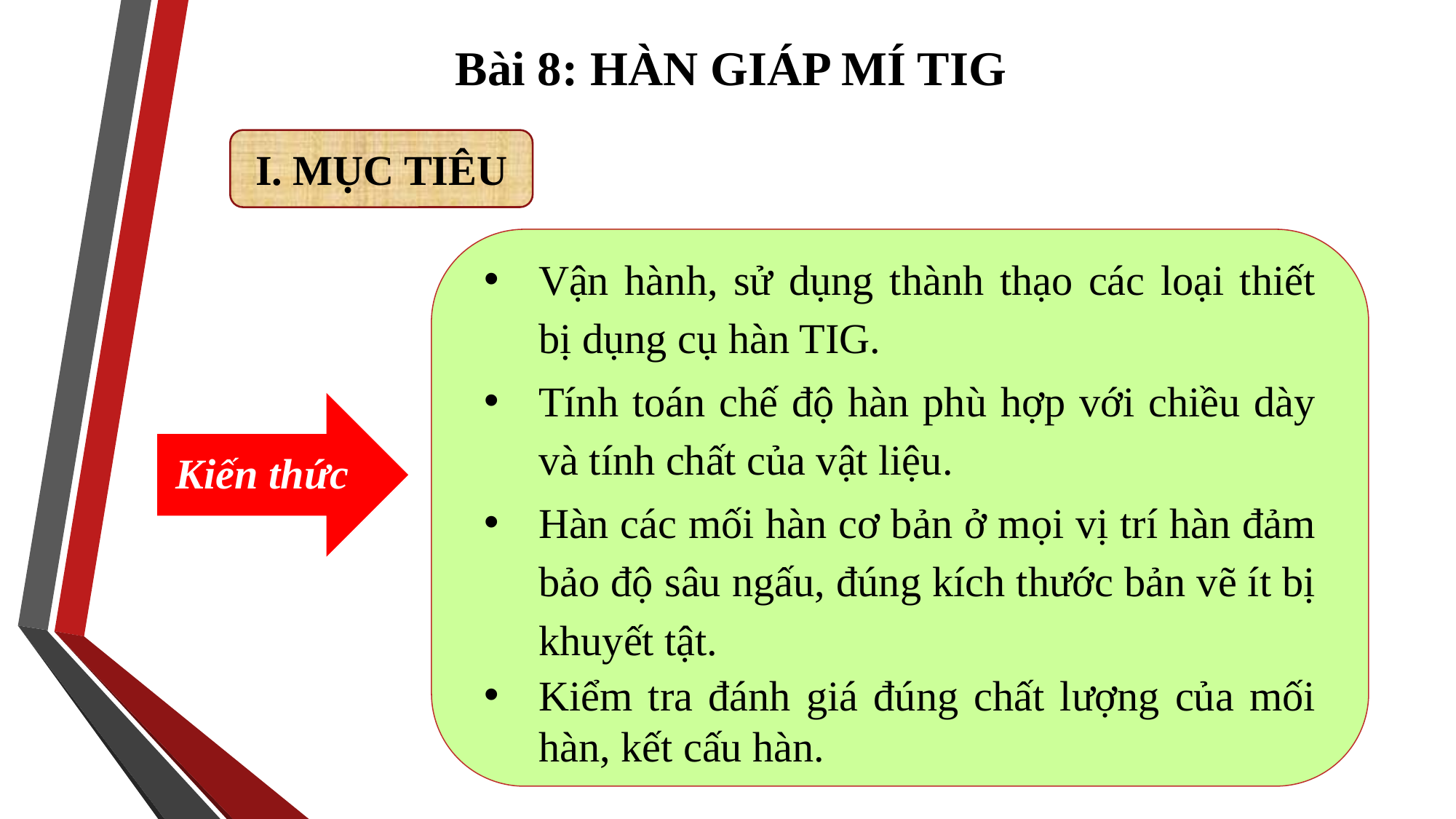

Bài 8: HÀN GIÁP MÍ TIG
I. MỤC TIÊU

Vận hành, sử dụng thành thạo các loại thiết bị dụng cụ hàn TIG.
Tính toán chế độ hàn phù hợp với chiều dày và tính chất của vật liệu.
Hàn các mối hàn cơ bản ở mọi vị trí hàn đảm bảo độ sâu ngấu, đúng kích thước bản vẽ ít bị khuyết tật.
Kiểm tra đánh giá đúng chất lượng của mối hàn, kết cấu hàn.

Kiến thức